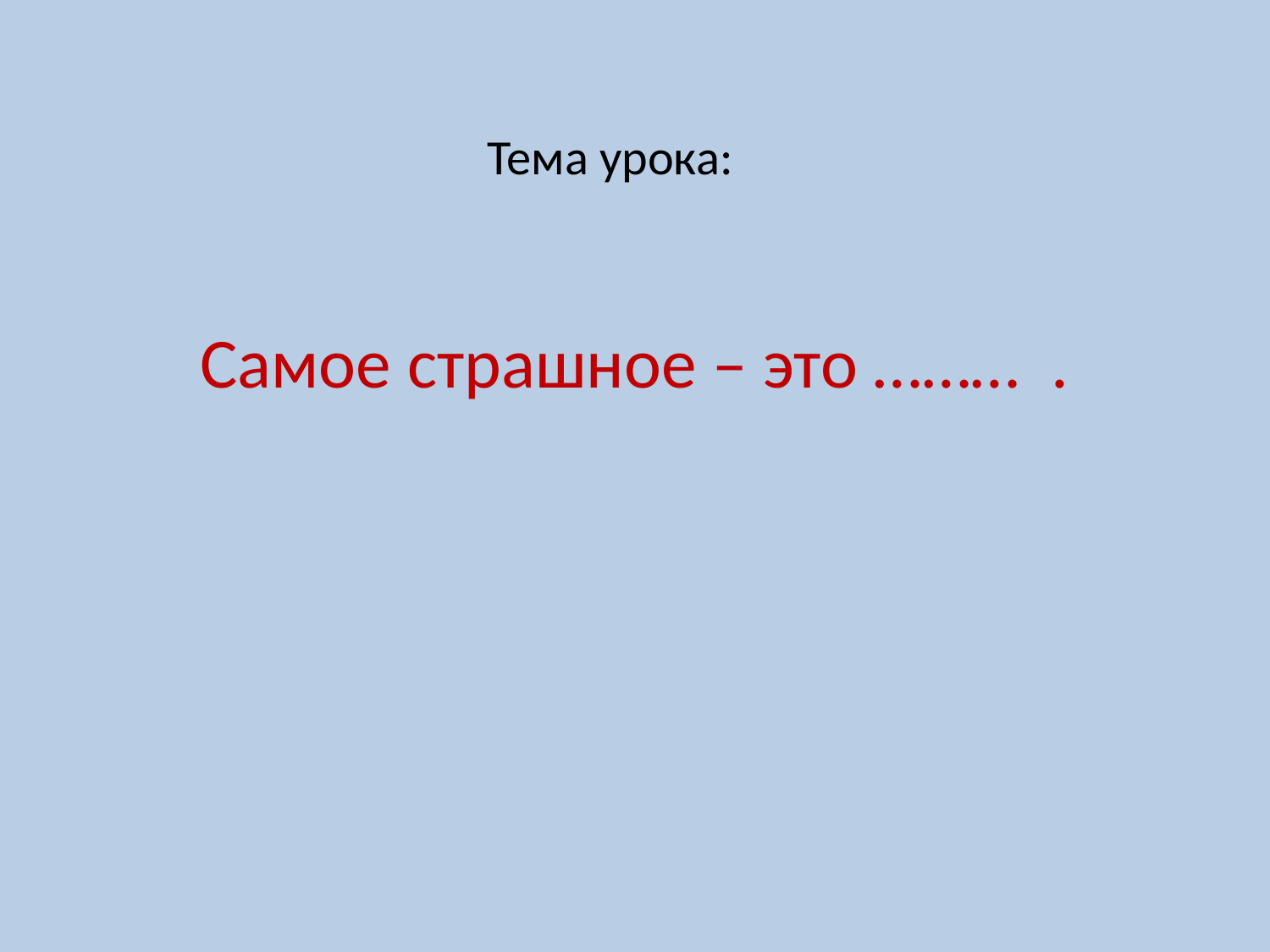

Тема урока:
Самое страшное – это ………  .